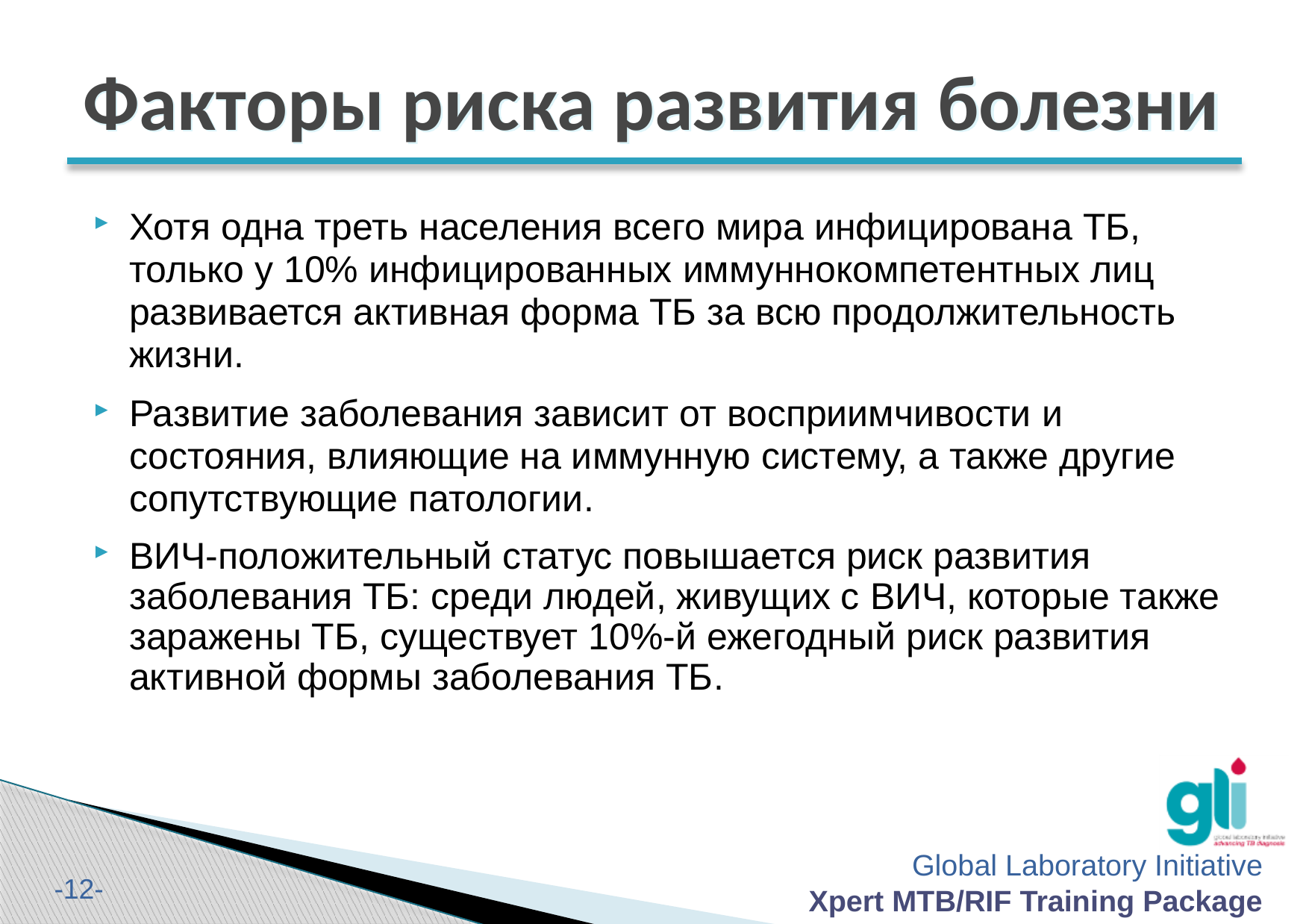

# Факторы риска развития болезни
Хотя одна треть населения всего мира инфицирована ТБ, только у 10% инфицированных иммуннокомпетентных лиц развивается активная форма ТБ за всю продолжительность жизни.
Развитие заболевания зависит от восприимчивости и состояния, влияющие на иммунную систему, а также другие сопутствующие патологии.
ВИЧ-положительный статус повышается риск развития заболевания ТБ: среди людей, живущих с ВИЧ, которые также заражены ТБ, существует 10%-й ежегодный риск развития активной формы заболевания ТБ.